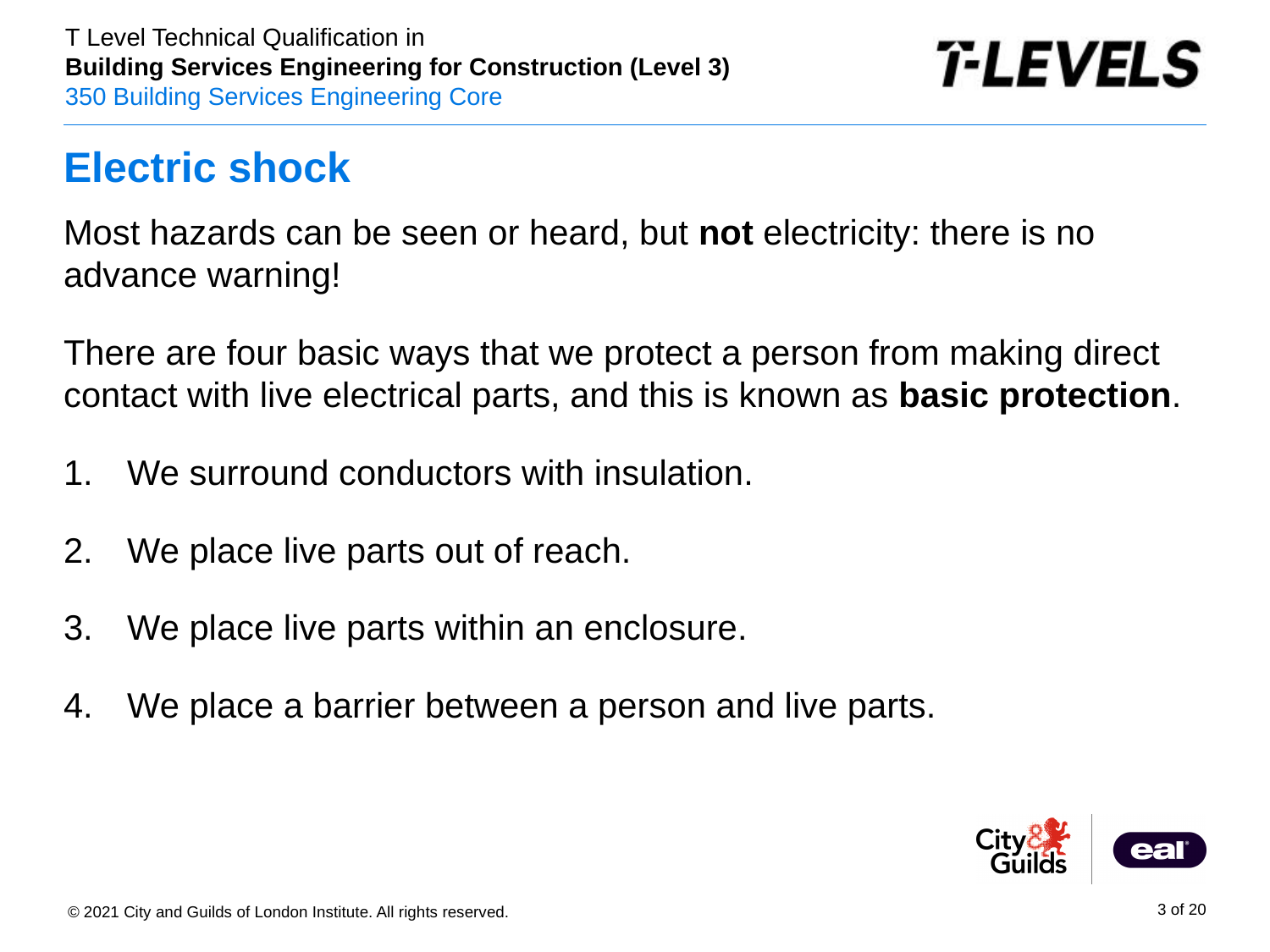

# Electric shock
Most hazards can be seen or heard, but not electricity: there is no advance warning!
There are four basic ways that we protect a person from making direct contact with live electrical parts, and this is known as basic protection.
We surround conductors with insulation.
We place live parts out of reach.
We place live parts within an enclosure.
We place a barrier between a person and live parts.